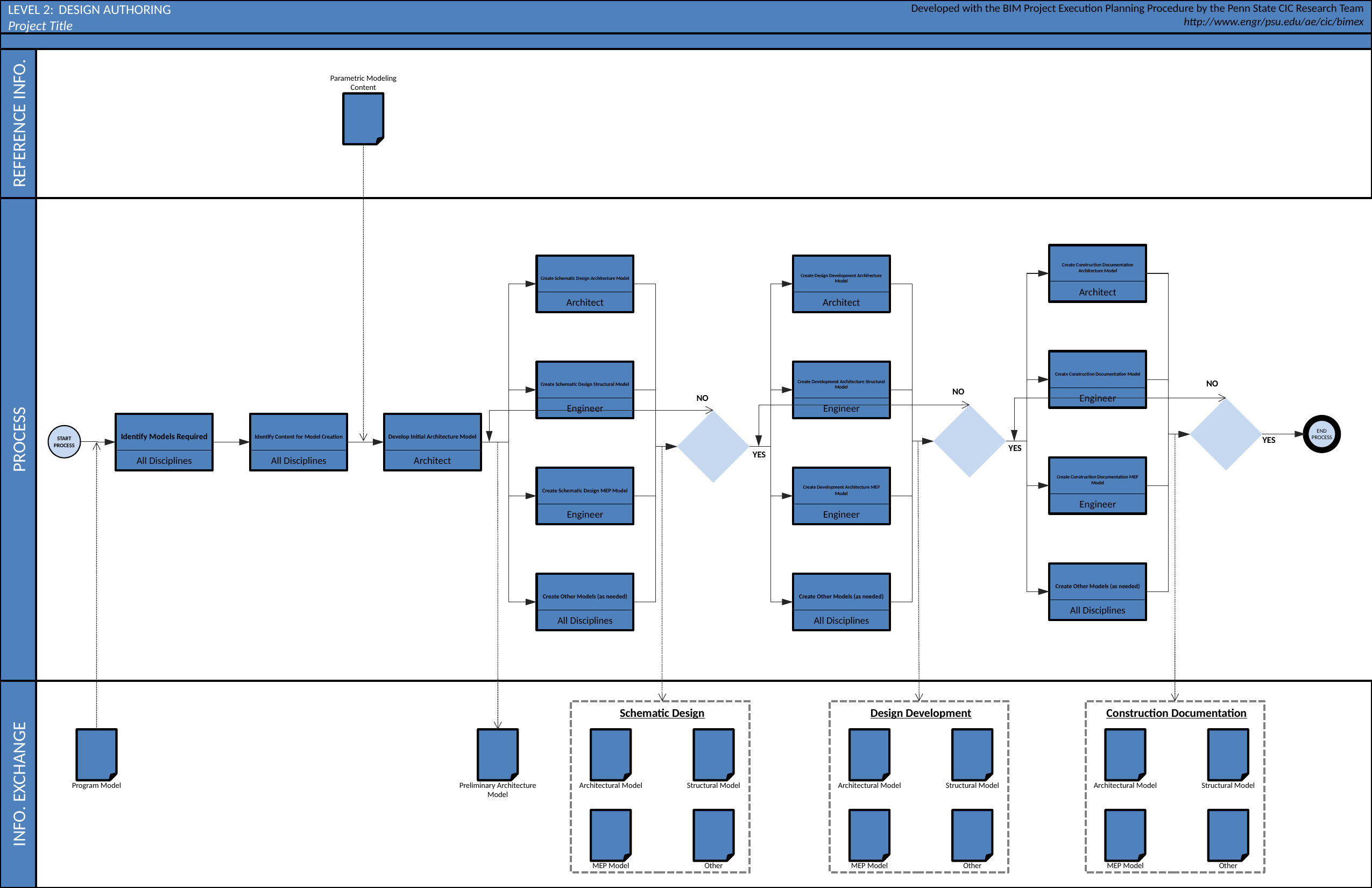

# Design authoring
Parametric Modeling Content

Create Construction Documentation Architecture Model
Architect

Create Design Development Architecture Model
Architect

Create Schematic Design Architecture Model
Architect

Create Construction Documentation Model
Engineer

Create Development Architecture Structural Model
Engineer

Create Schematic Design Structural Model
Engineer
NO
NO
NO
Does the model
meet the
requirements?
Does the model
meet the
requirements?
Does the model
meet the
requirements?

Identify Models Required
All Disciplines

Identify Content for Model Creation
All Disciplines

Develop Initial Architecture Model
Architect
END PROCESS
START PROCESS
YES
YES
YES

Create Construction Documentation MEP Model
Engineer

Create Development Architecture MEP Model
Engineer

Create Schematic Design MEP Model
Engineer

Create Other Models (as needed)
All Disciplines

Create Other Models (as needed)
All Disciplines

Create Other Models (as needed)
All Disciplines

Architectural Model

Structural Model

MEP Model

Other
Schematic Design

Architectural Model

Structural Model

MEP Model

Other
Design Development

Architectural Model

Structural Model

MEP Model

Other
Construction Documentation

Program Model

Preliminary Architecture Model